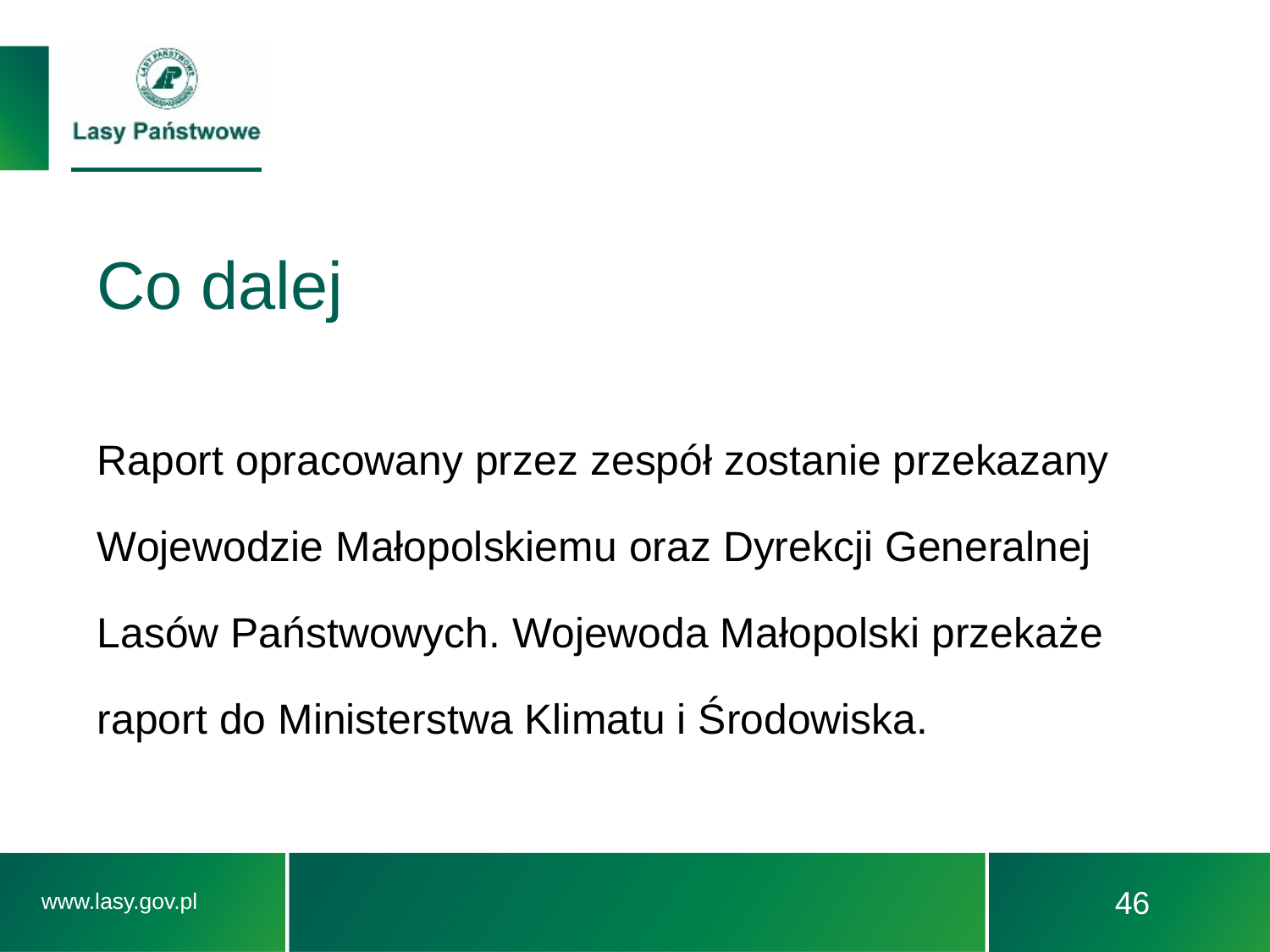

# Co dalej
Raport opracowany przez zespół zostanie przekazany Wojewodzie Małopolskiemu oraz Dyrekcji Generalnej Lasów Państwowych. Wojewoda Małopolski przekaże raport do Ministerstwa Klimatu i Środowiska.